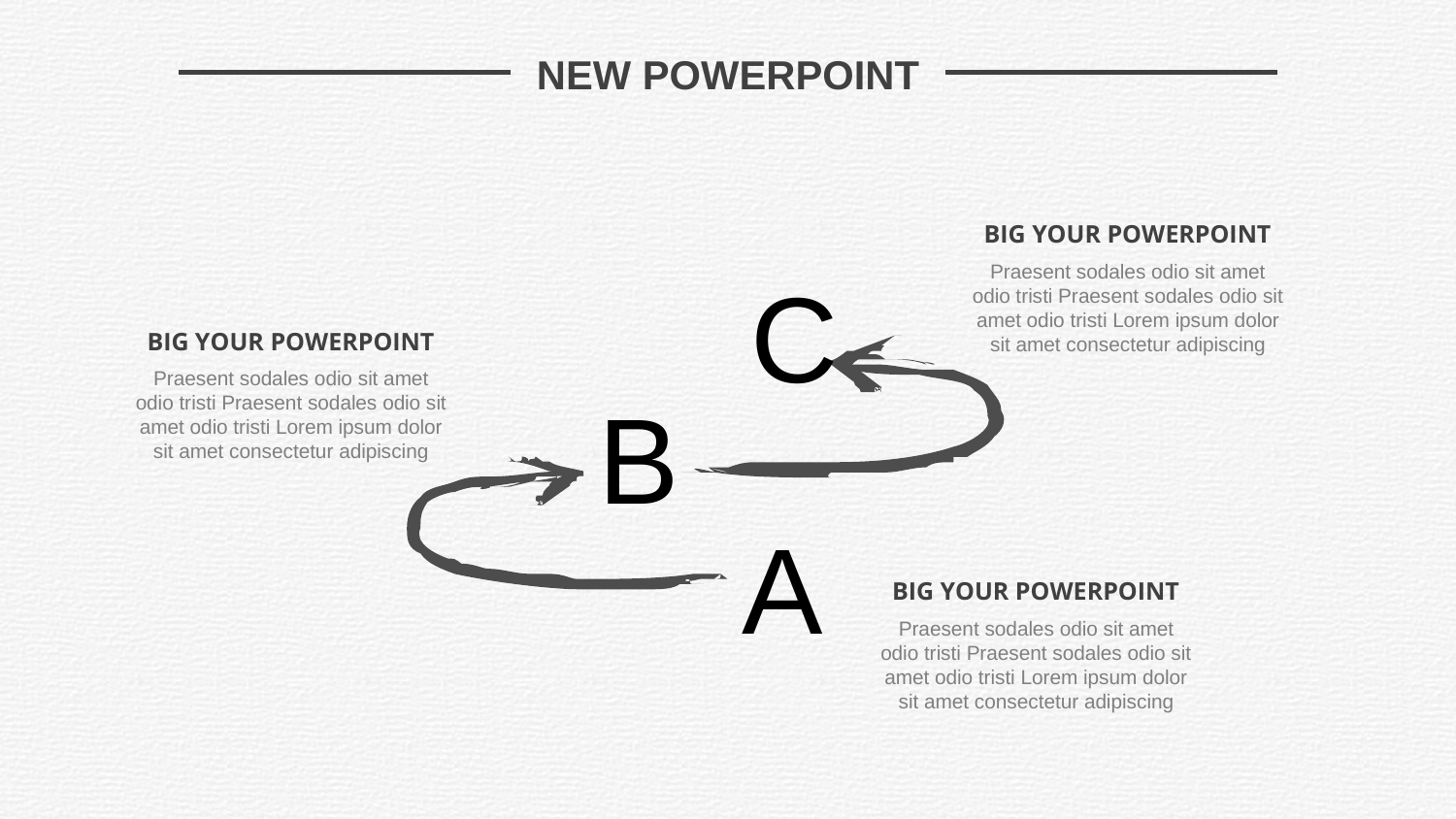

NEW POWERPOINT
BIG YOUR POWERPOINT
Praesent sodales odio sit amet odio tristi Praesent sodales odio sit amet odio tristi Lorem ipsum dolor sit amet consectetur adipiscing
C
BIG YOUR POWERPOINT
Praesent sodales odio sit amet odio tristi Praesent sodales odio sit amet odio tristi Lorem ipsum dolor sit amet consectetur adipiscing

B

A
BIG YOUR POWERPOINT
Praesent sodales odio sit amet odio tristi Praesent sodales odio sit amet odio tristi Lorem ipsum dolor sit amet consectetur adipiscing